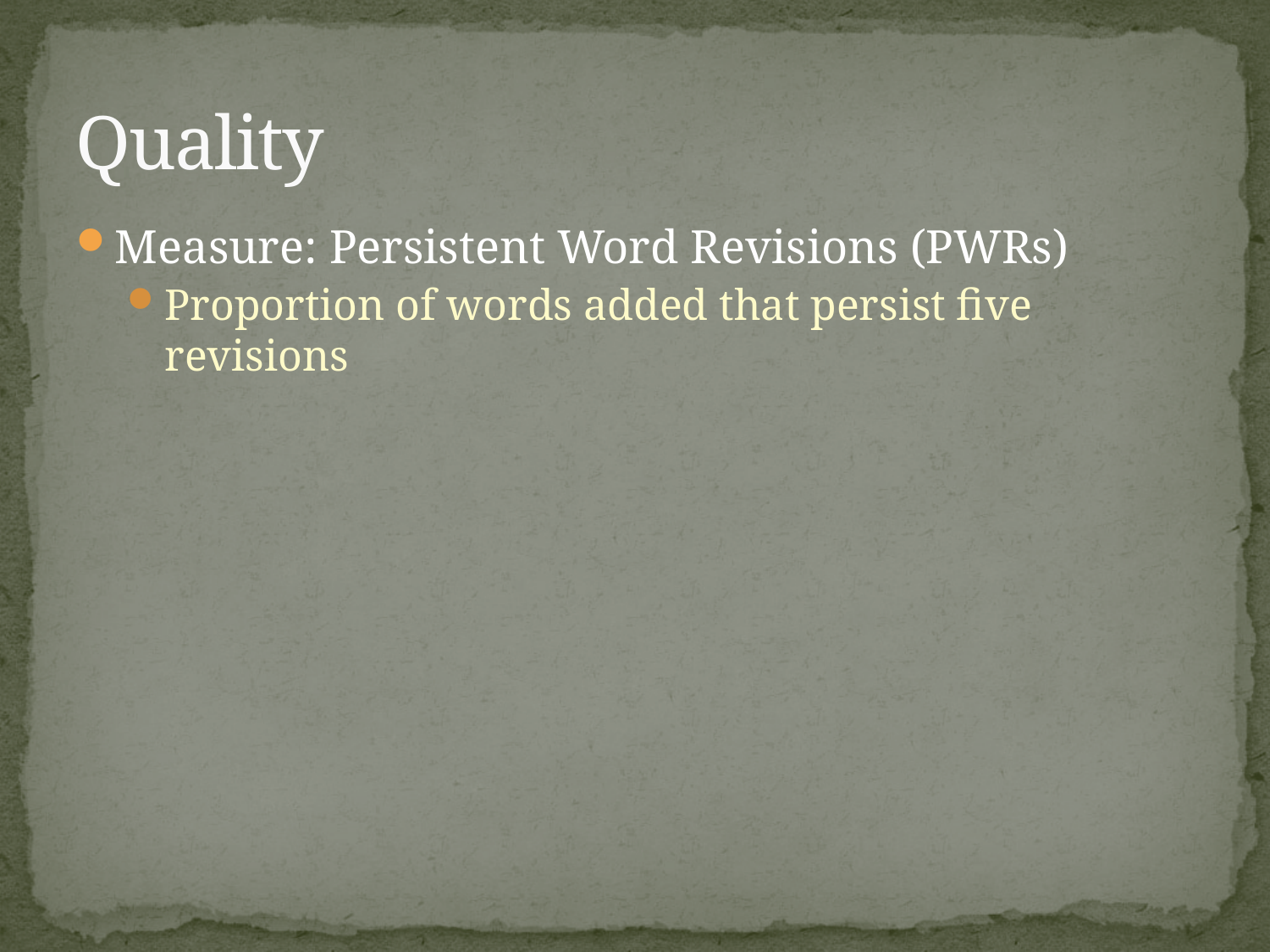

# Quality
Measure: Persistent Word Revisions (PWRs)
Proportion of words added that persist five revisions